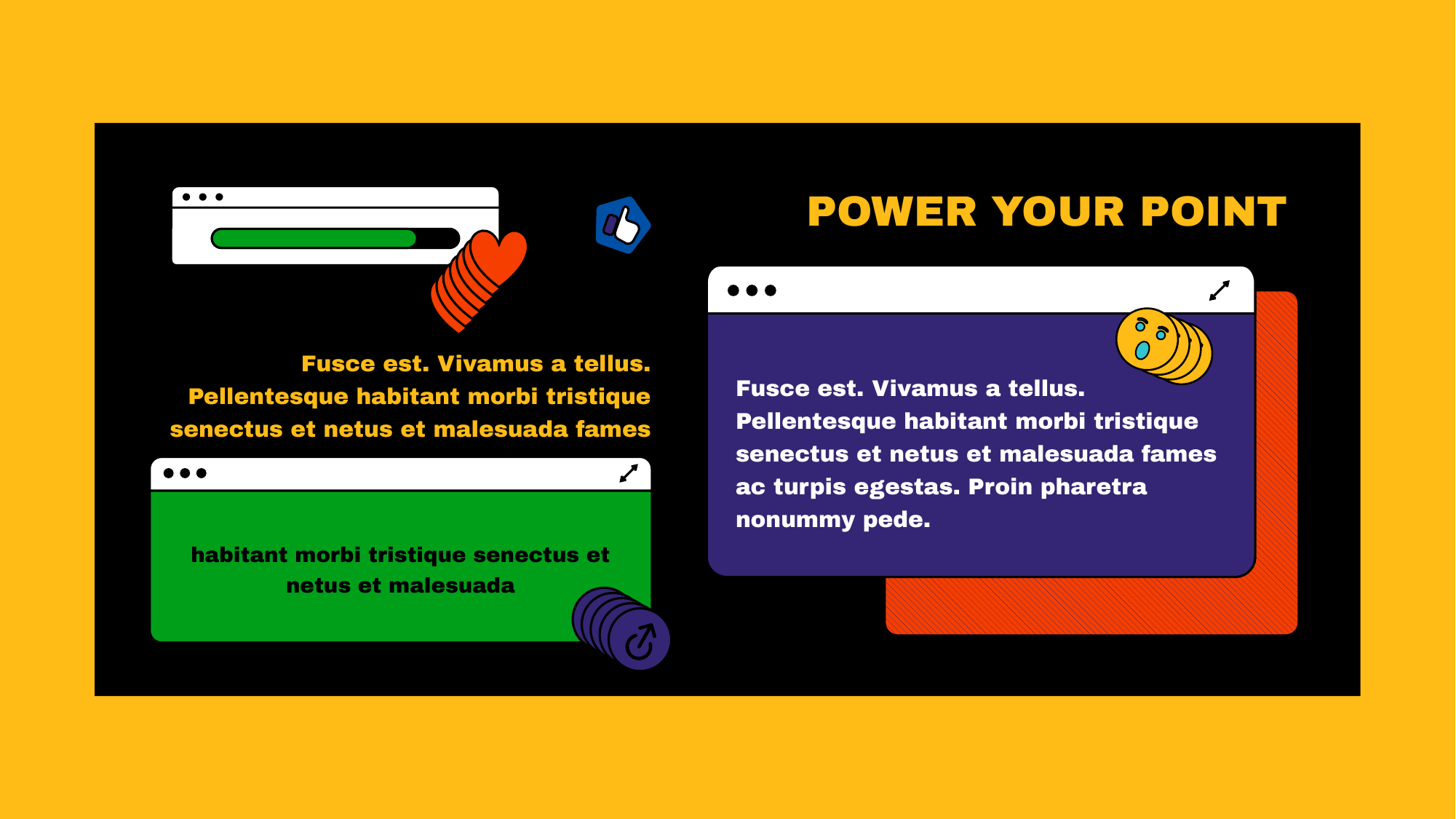

POWER YOUR POINT

Fusce est. Vivamus a tellus. Pellentesque habitant morbi tristique senectus et netus et malesuada fames
Fusce est. Vivamus a tellus. Pellentesque habitant morbi tristique senectus et netus et malesuada fames ac turpis egestas. Proin pharetra nonummy pede.

habitant morbi tristique senectus et netus et malesuada